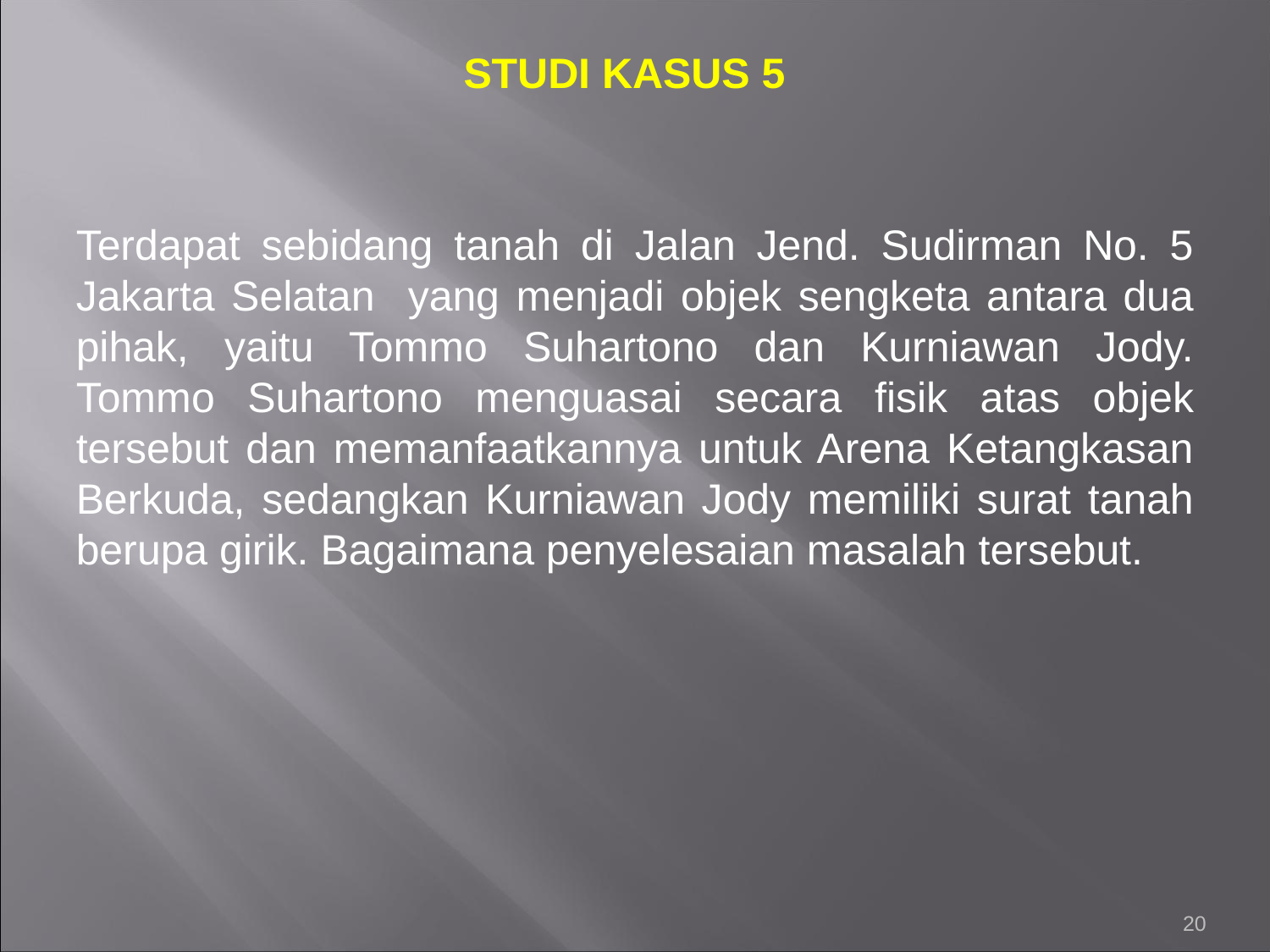

# STUDI KASUS 5
Terdapat sebidang tanah di Jalan Jend. Sudirman No. 5 Jakarta Selatan  yang menjadi objek sengketa antara dua pihak, yaitu Tommo Suhartono dan Kurniawan Jody. Tommo Suhartono menguasai secara fisik atas objek tersebut dan memanfaatkannya untuk Arena Ketangkasan Berkuda, sedangkan Kurniawan Jody memiliki surat tanah berupa girik. Bagaimana penyelesaian masalah tersebut.
20